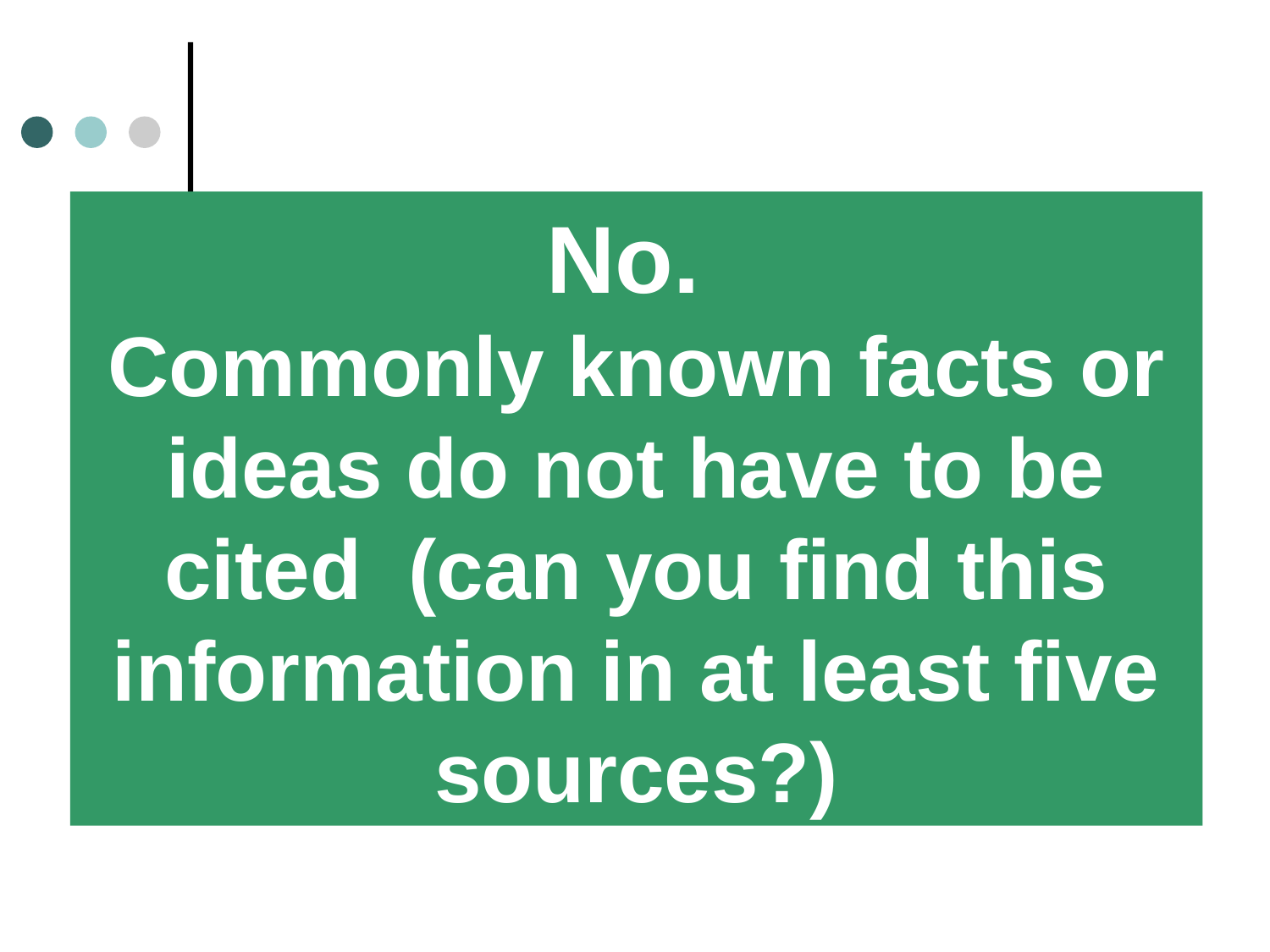

No.
Commonly known facts or ideas do not have to be cited  (can you find this information in at least five sources?)